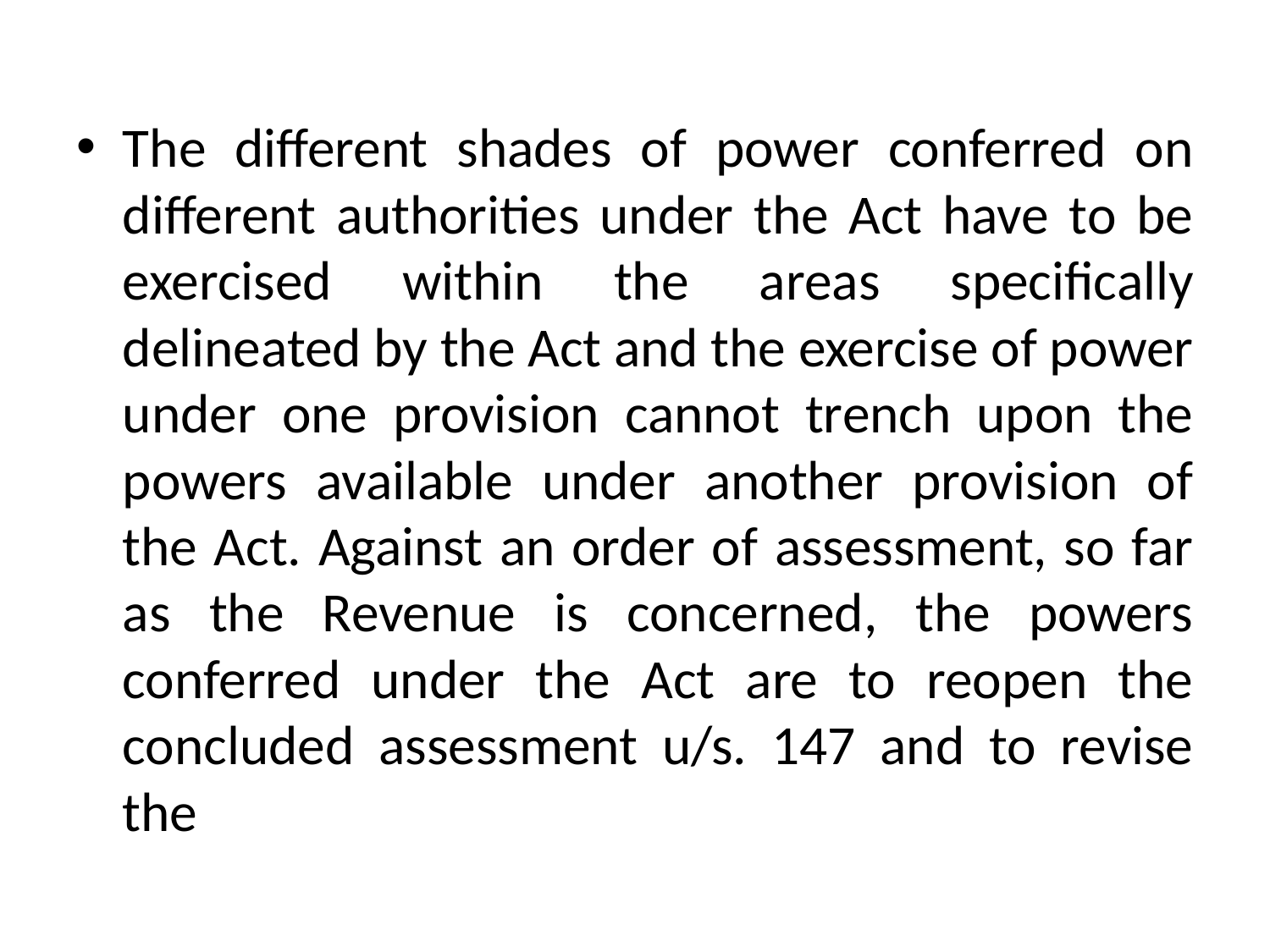

#
The different shades of power conferred on different authorities under the Act have to be exercised within the areas specifically delineated by the Act and the exercise of power under one provision cannot trench upon the powers available under another provision of the Act. Against an order of assessment, so far as the Revenue is concerned, the powers conferred under the Act are to reopen the concluded assessment u/s. 147 and to revise the